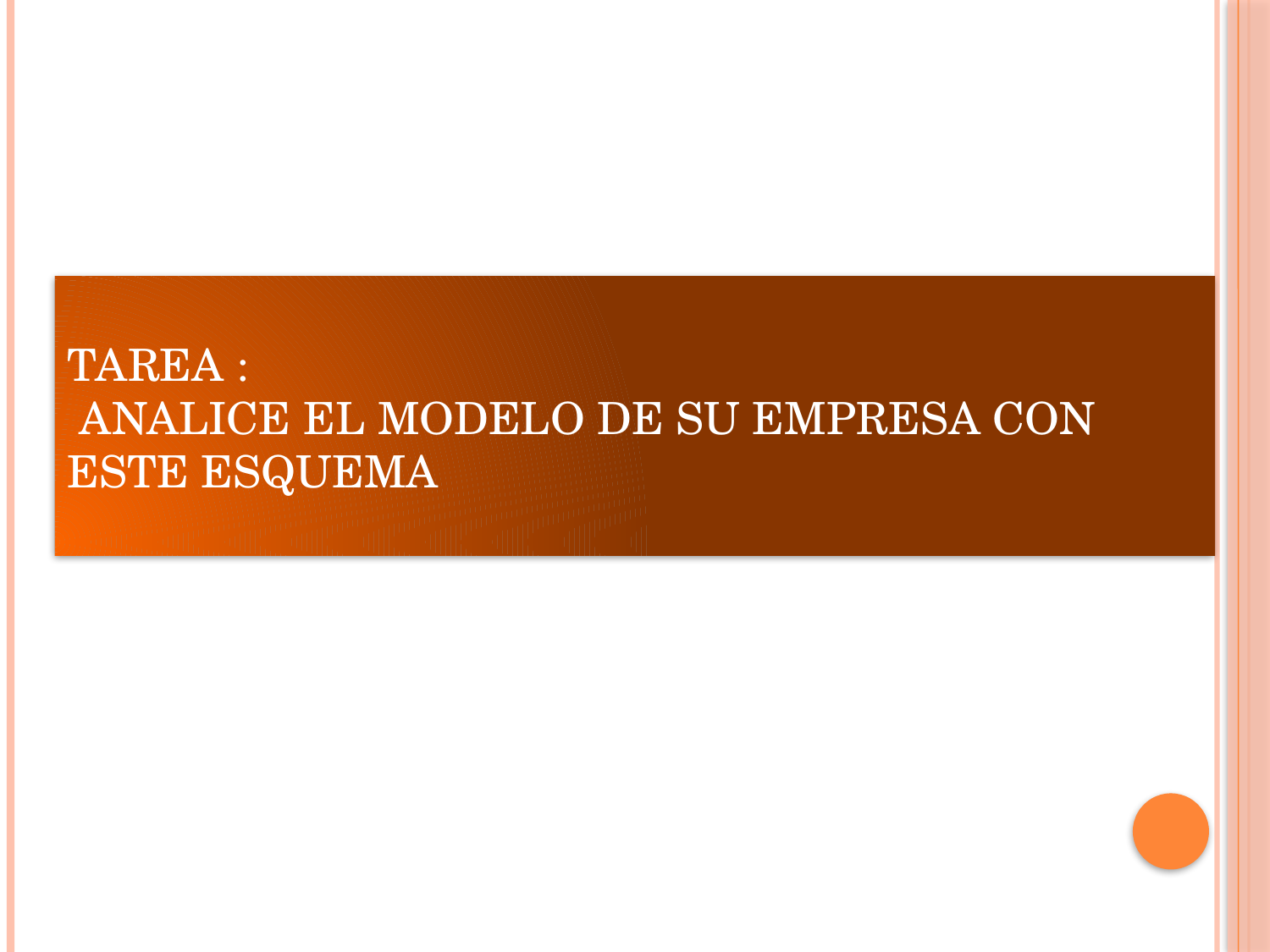

# TAREA : Analice el modelo de SU EMPRESA con este esquema